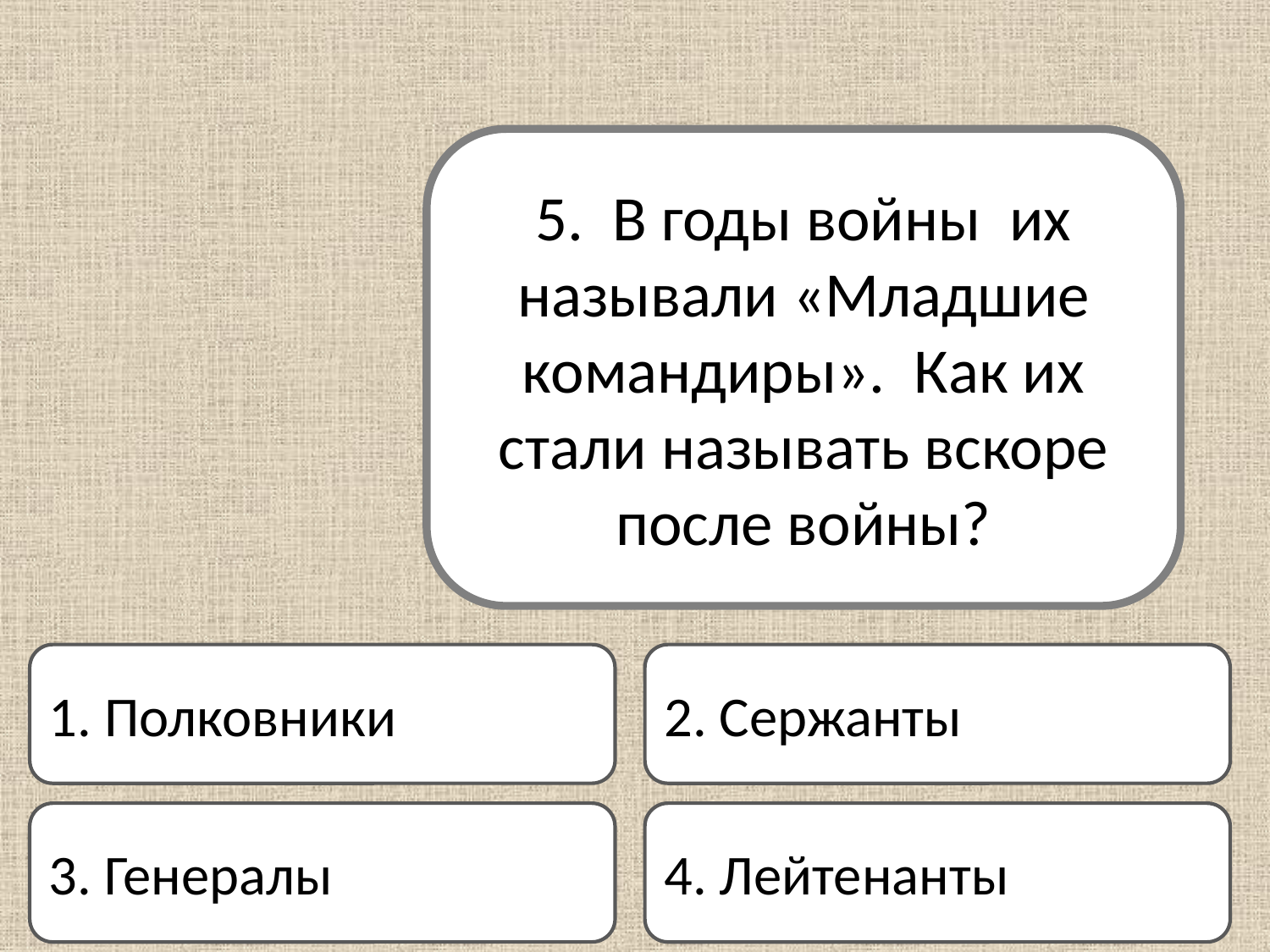

5.  В годы войны  их называли «Младшие командиры».  Как их стали называть вскоре после войны?
1. Полковники
2. Сержанты
3. Генералы
4. Лейтенанты